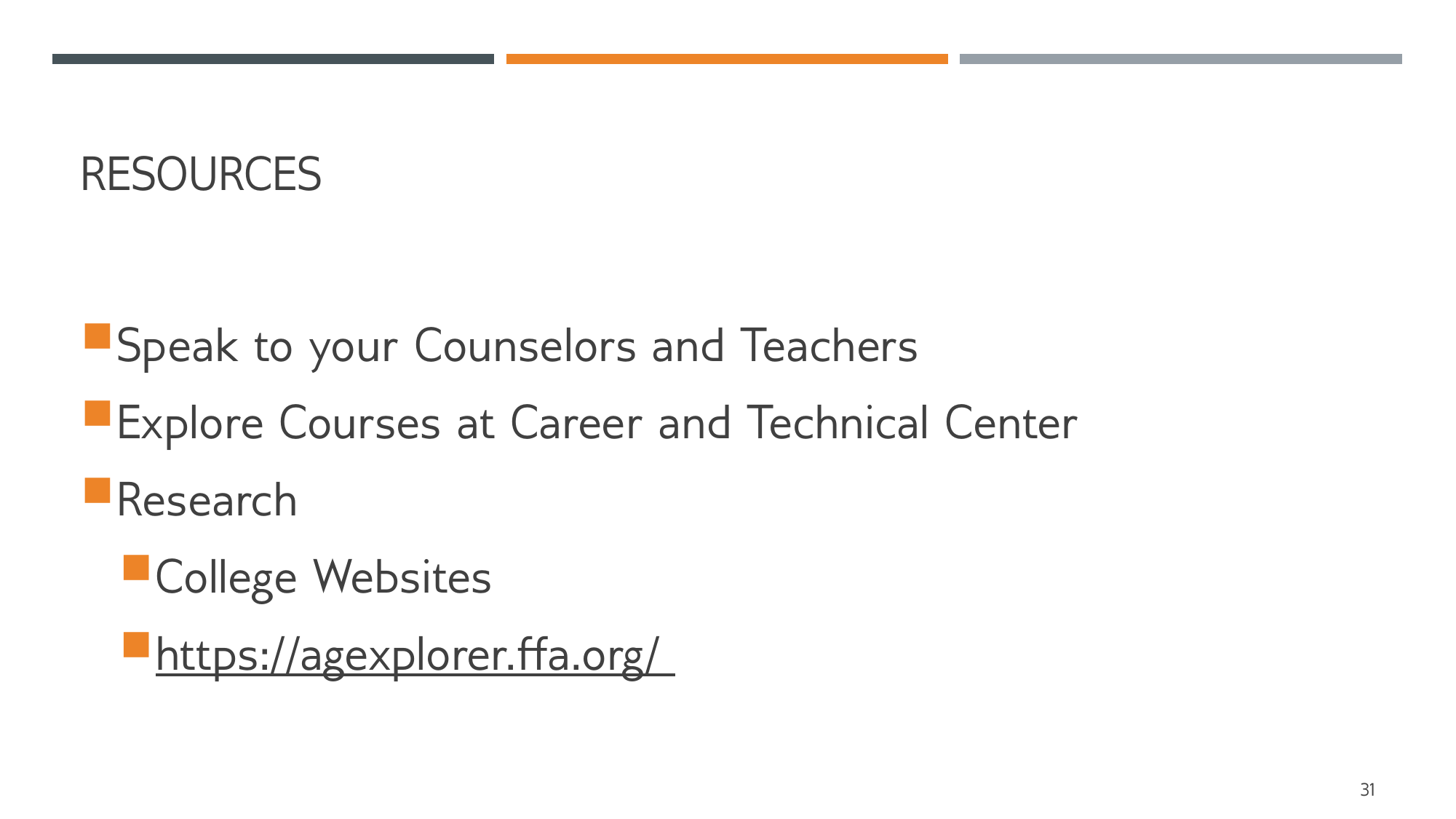

# Resources
Speak to your Counselors and Teachers
Explore Courses at Career and Technical Center
Research
College Websites
https://agexplorer.ffa.org/
31